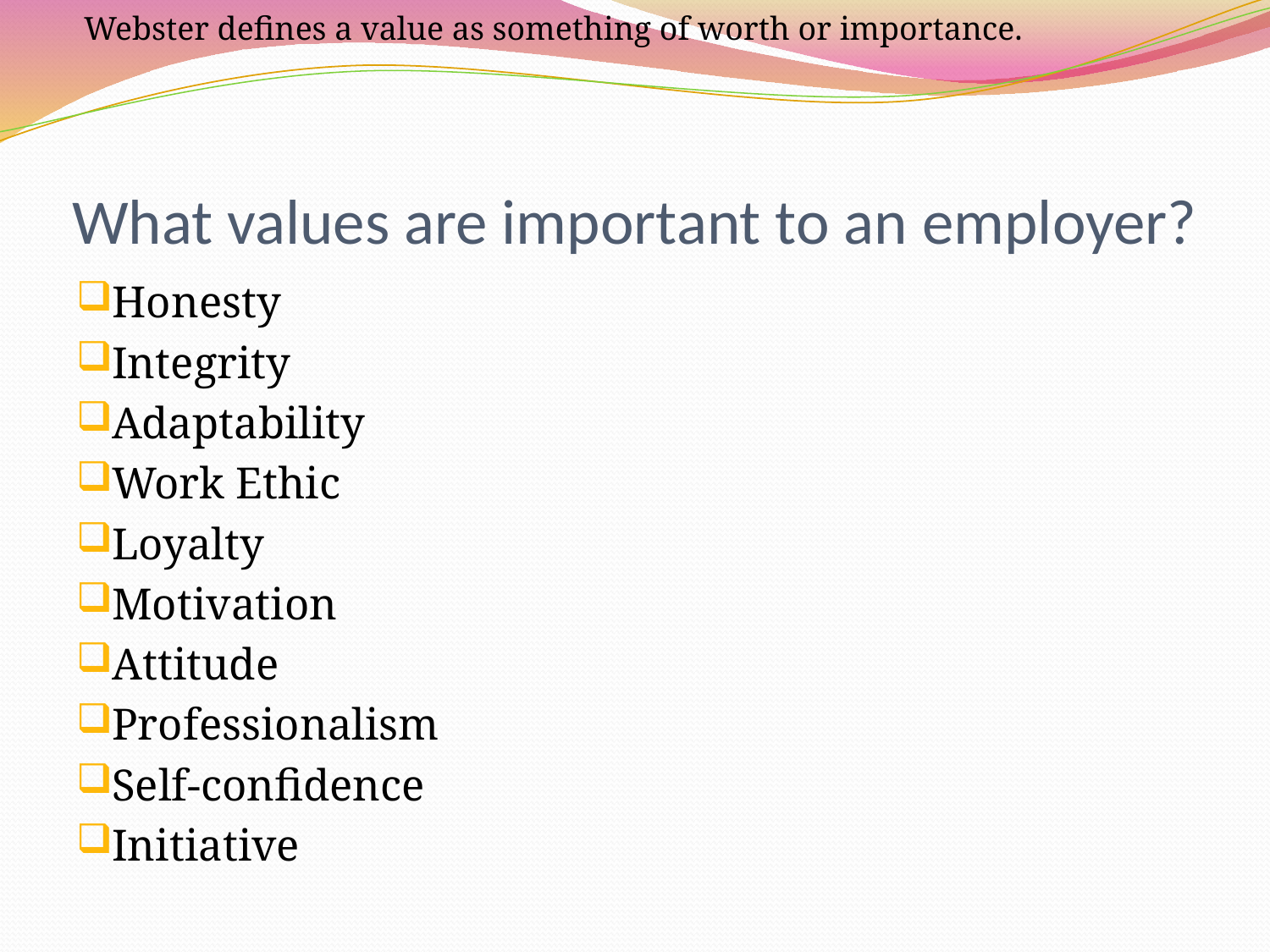

Webster defines a value as something of worth or importance.
# What values are important to an employer?
Honesty
Integrity
Adaptability
Work Ethic
Loyalty
Motivation
Attitude
Professionalism
Self-confidence
Initiative